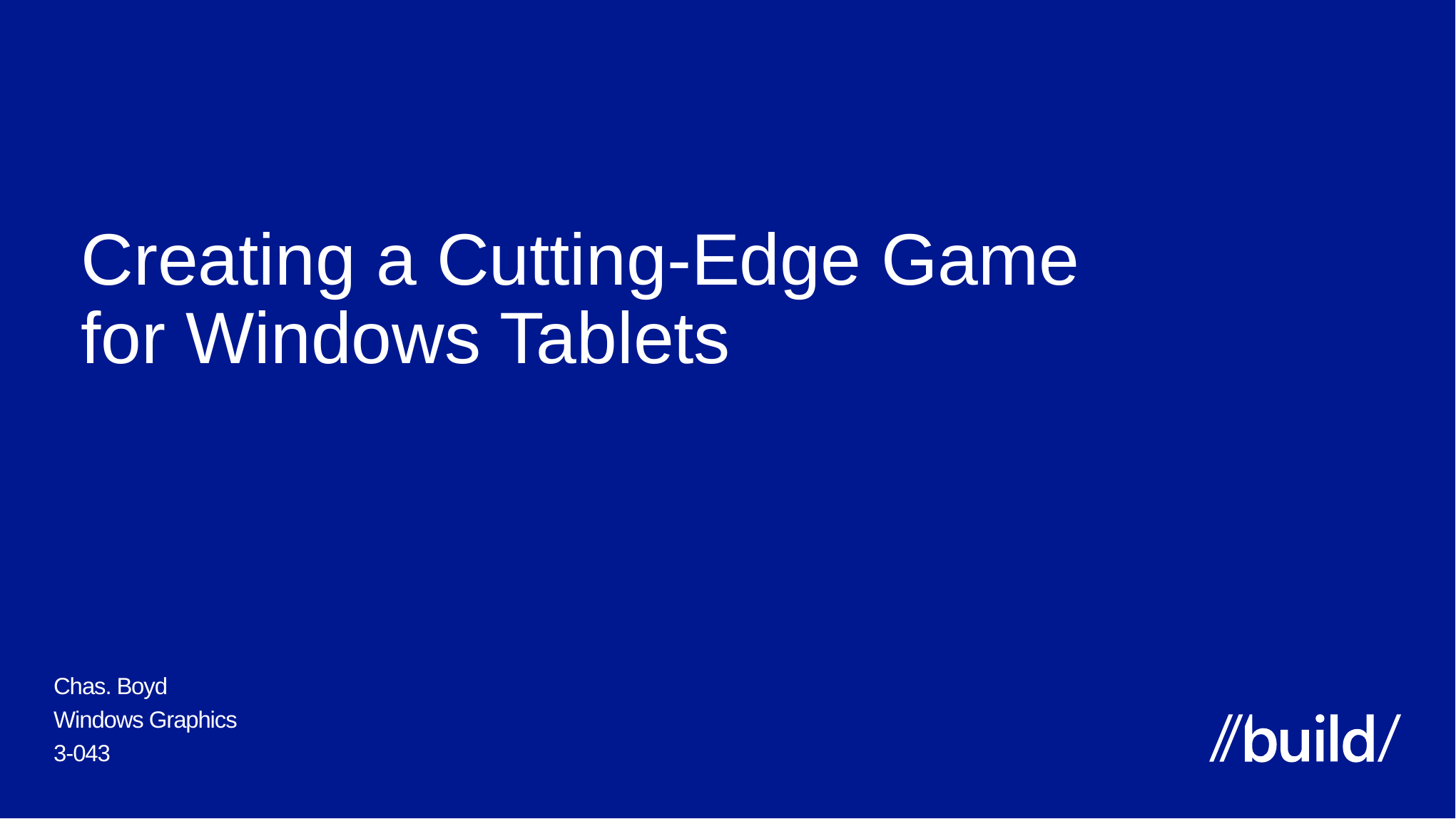

# Creating a Cutting-Edge Game for Windows Tablets
Chas. Boyd
Windows Graphics
3-043